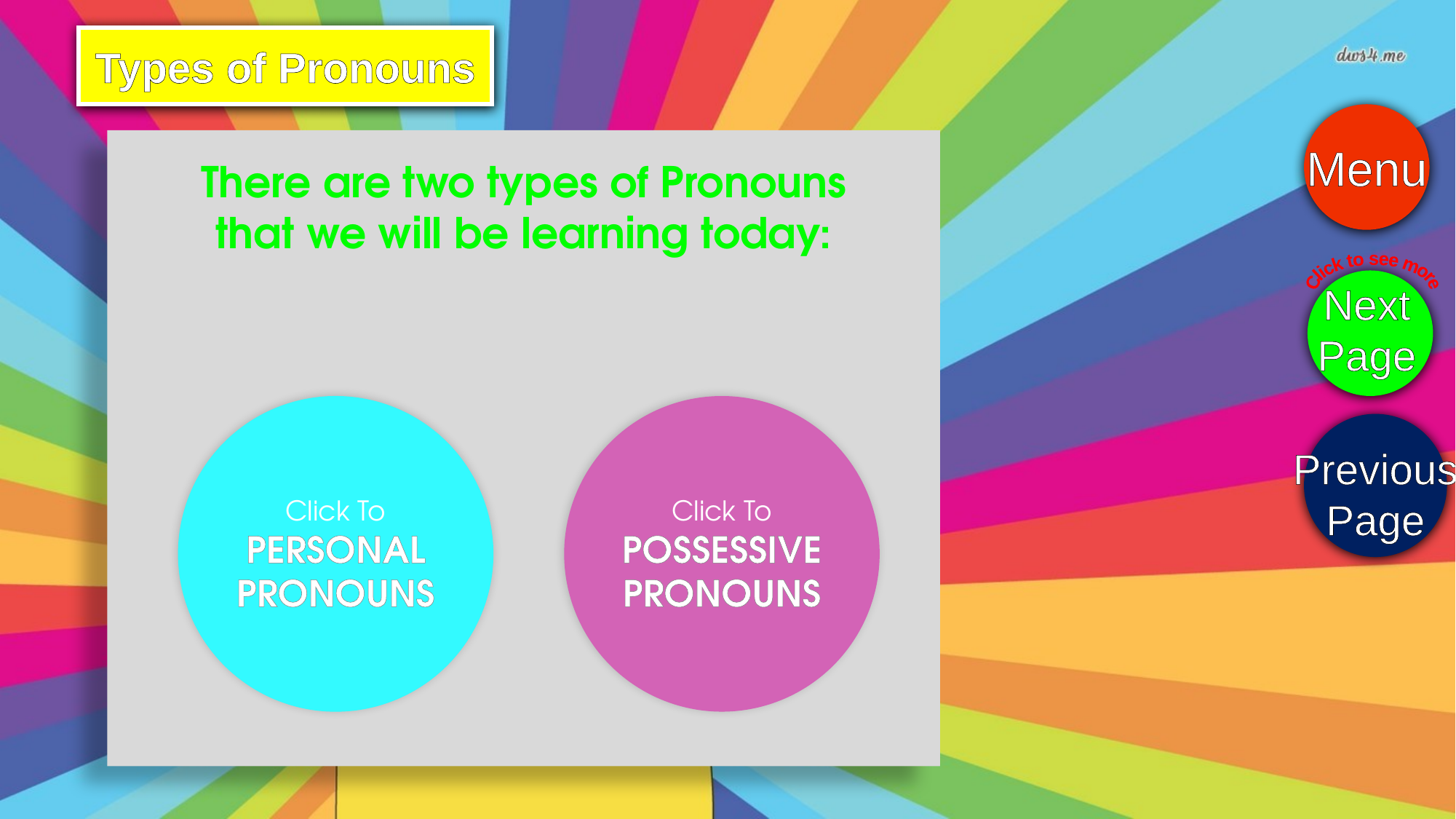

Types of Pronouns

Menu
There are two types of Pronouns that we will be learning today:
Click to see more

Next Page
Click To
POSSESSIVE PRONOUNS
Click To
PERSONAL PRONOUNS

Previous Page